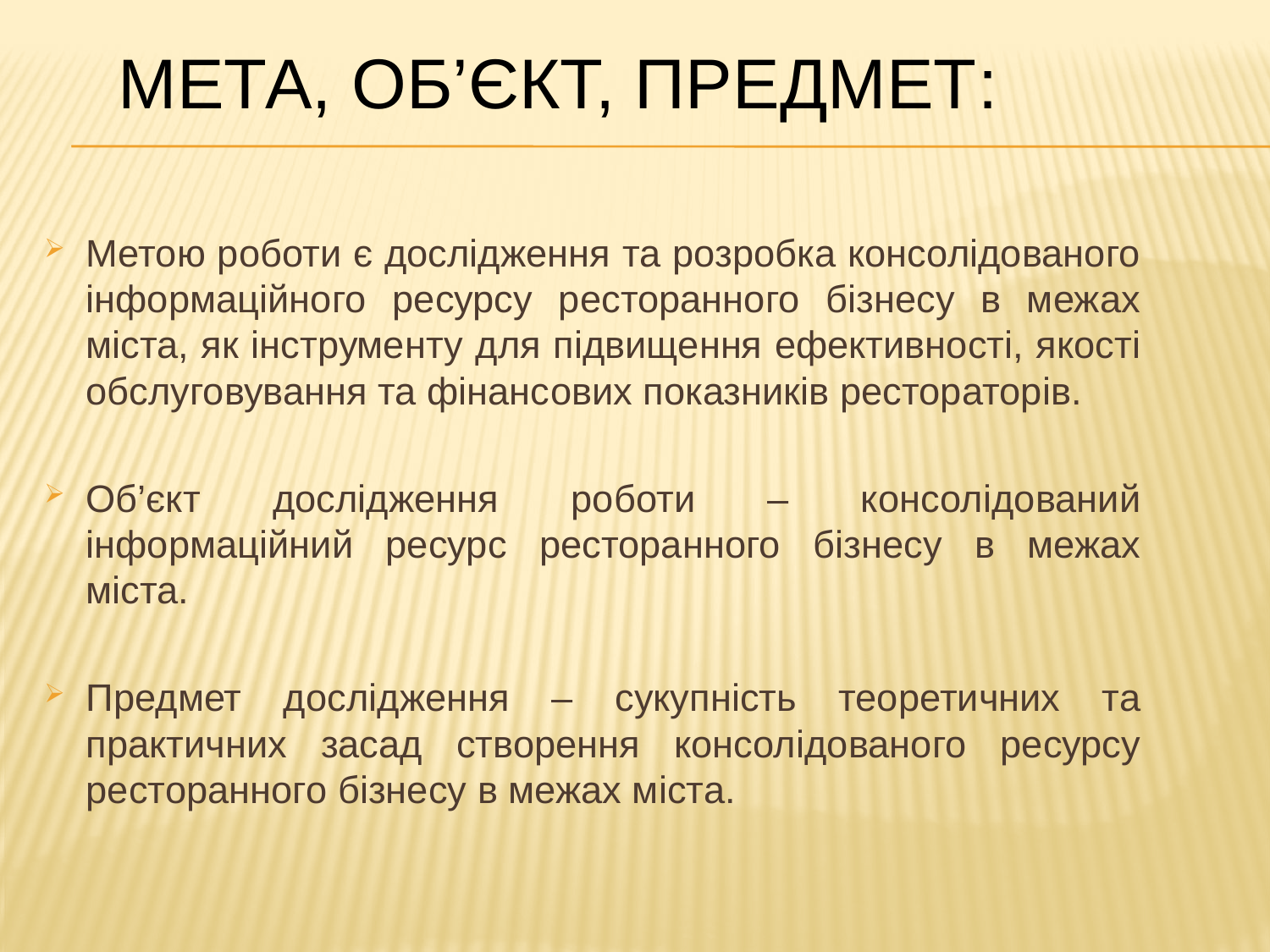

# Мета, об’єкт, предмет:
Метою роботи є дослідження та розробка консолідованого інформаційного ресурсу ресторанного бізнесу в межах міста, як інструменту для підвищення ефективності, якості обслуговування та фінансових показників рестораторів.

Об’єкт дослідження роботи – консолідований інформаційний ресурс ресторанного бізнесу в межах міста.

Предмет дослідження – сукупність теоретичних та практичних засад створення консолідованого ресурсу ресторанного бізнесу в межах міста.